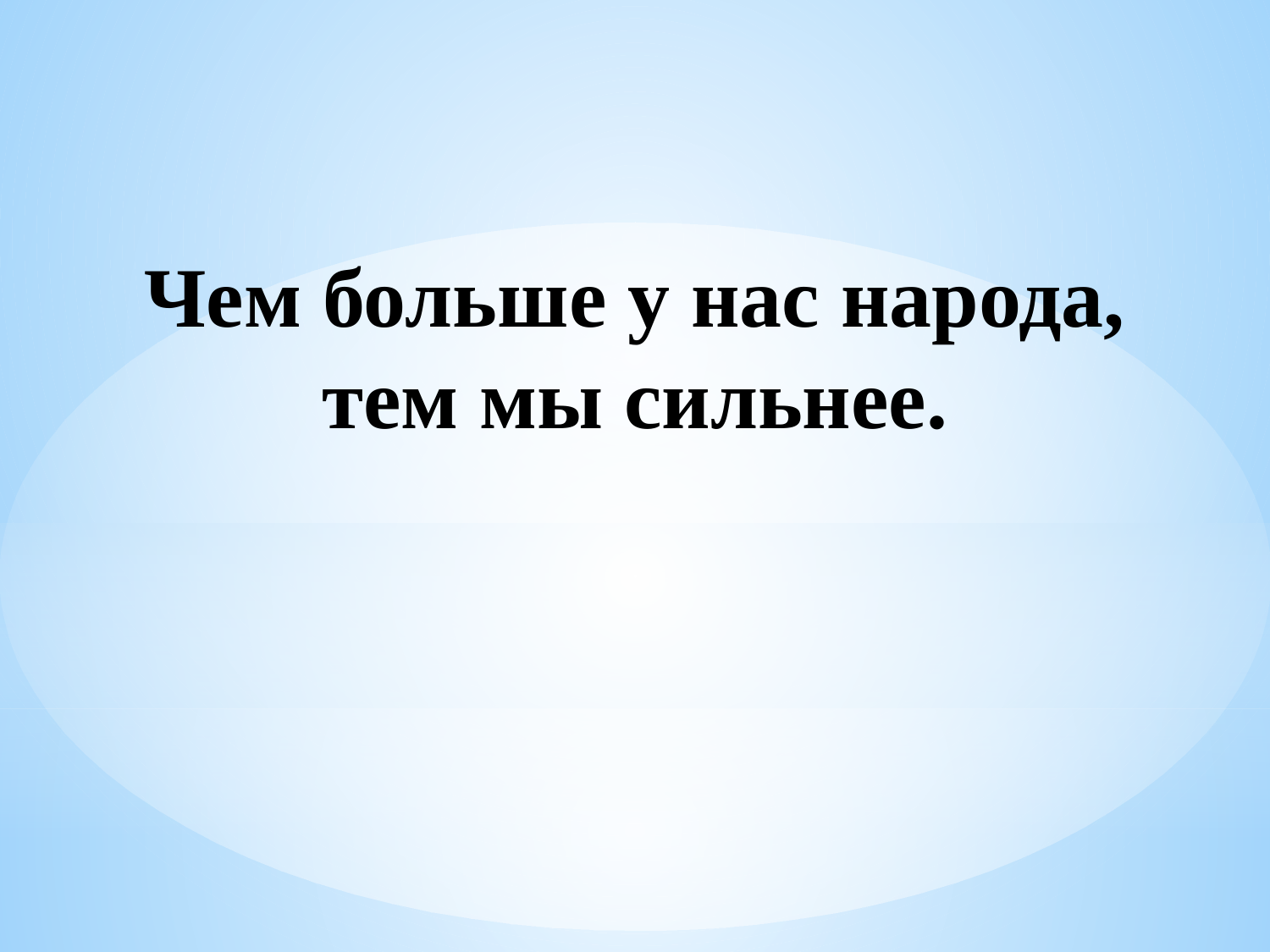

Чем больше у нас народа, тем мы сильнее.